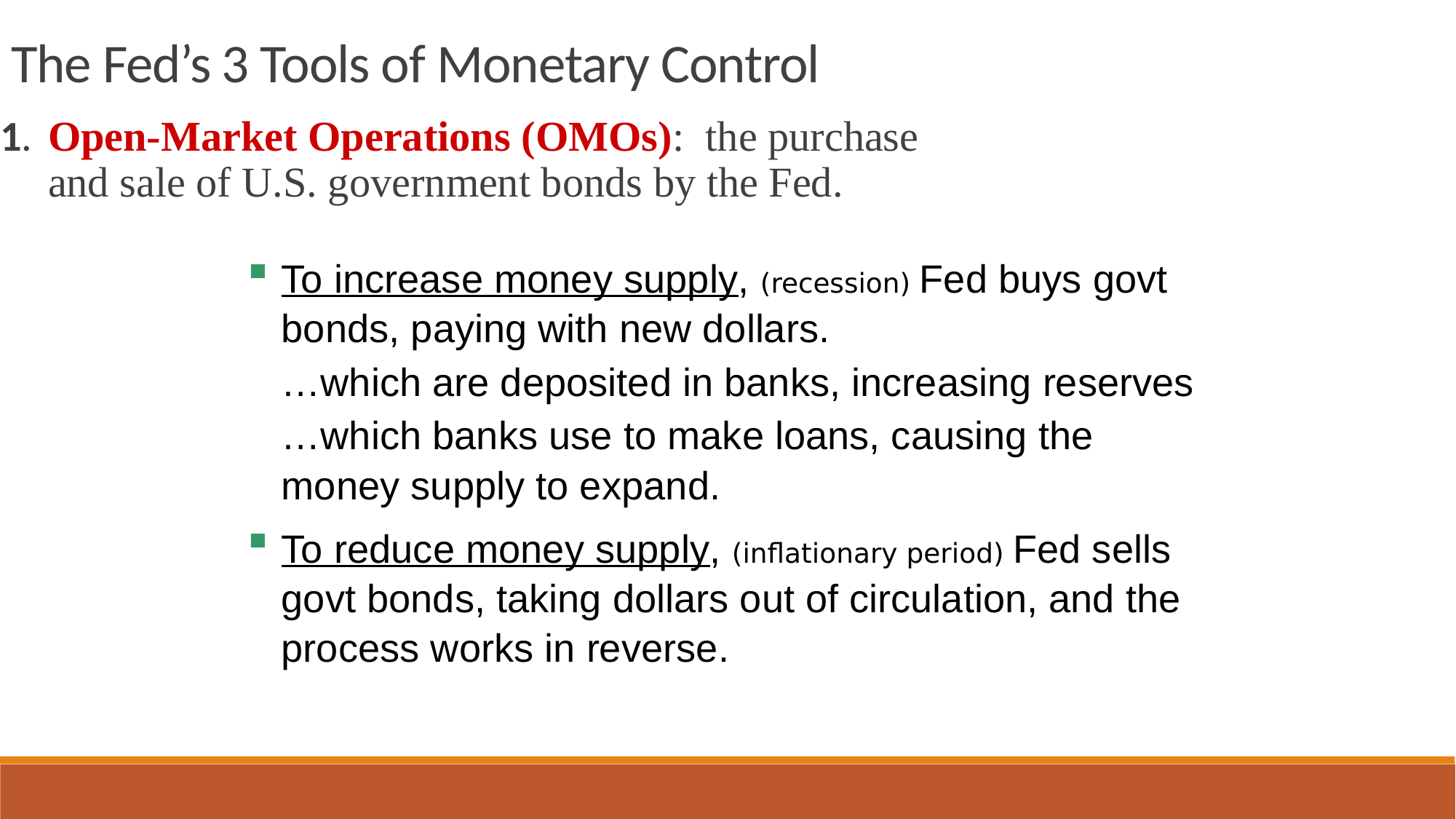

The Fed’s 3 Tools of Monetary Control
0
1.	Open-Market Operations (OMOs):  the purchase and sale of U.S. government bonds by the Fed.
To increase money supply, (recession) Fed buys govt bonds, paying with new dollars.
	…which are deposited in banks, increasing reserves
	…which banks use to make loans, causing the money supply to expand.
To reduce money supply, (inflationary period) Fed sells govt bonds, taking dollars out of circulation, and the process works in reverse.